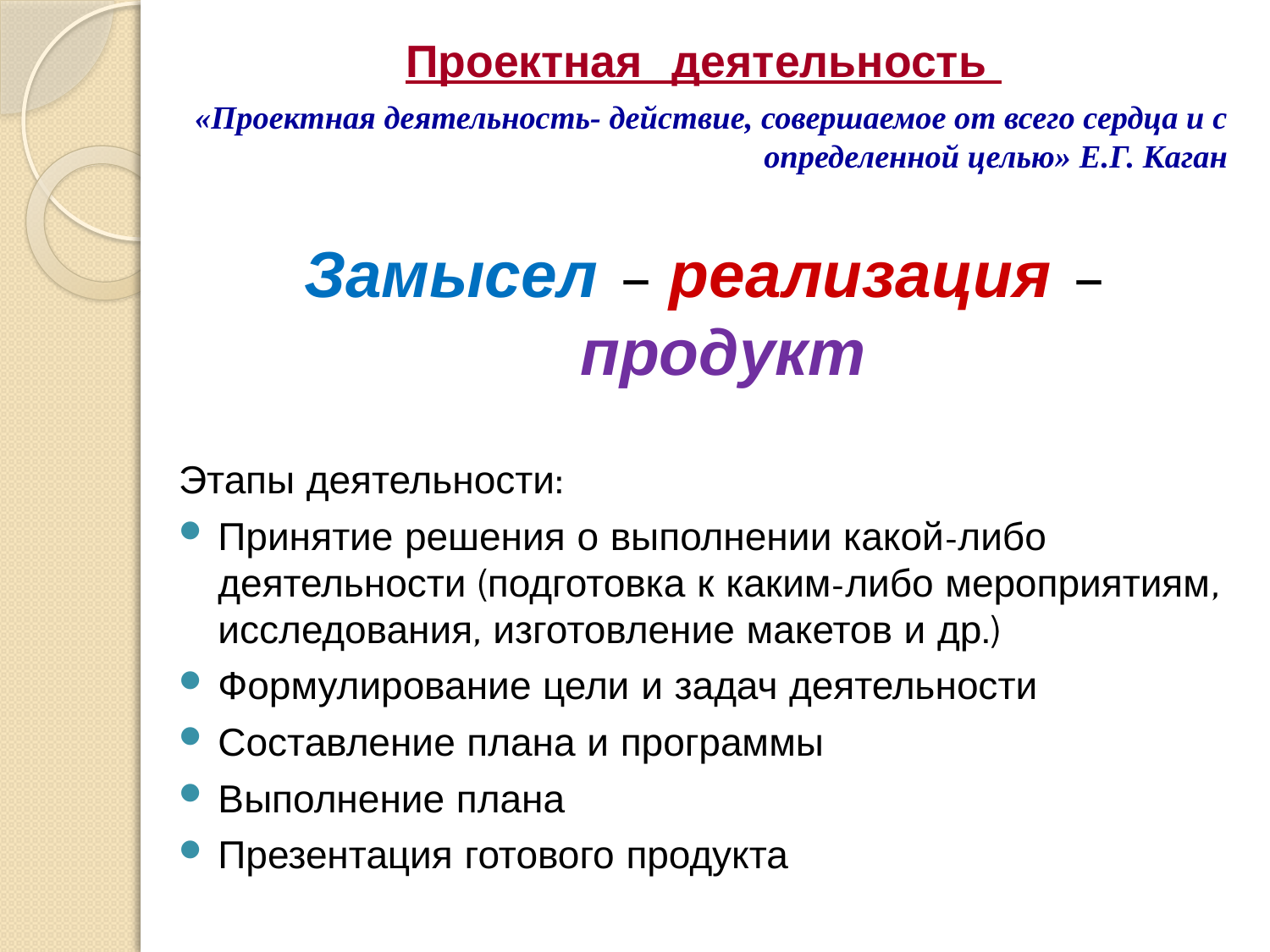

Проектная  деятельность
«Проектная деятельность- действие, совершаемое от всего сердца и с определенной целью» Е.Г. Каган

Замысел – реализация – продукт

Этапы деятельности:
Принятие решения о выполнении какой-либо деятельности (подготовка к каким-либо мероприятиям, исследования, изготовление макетов и др.)
Формулирование цели и задач деятельности
Составление плана и программы
Выполнение плана
Презентация готового продукта